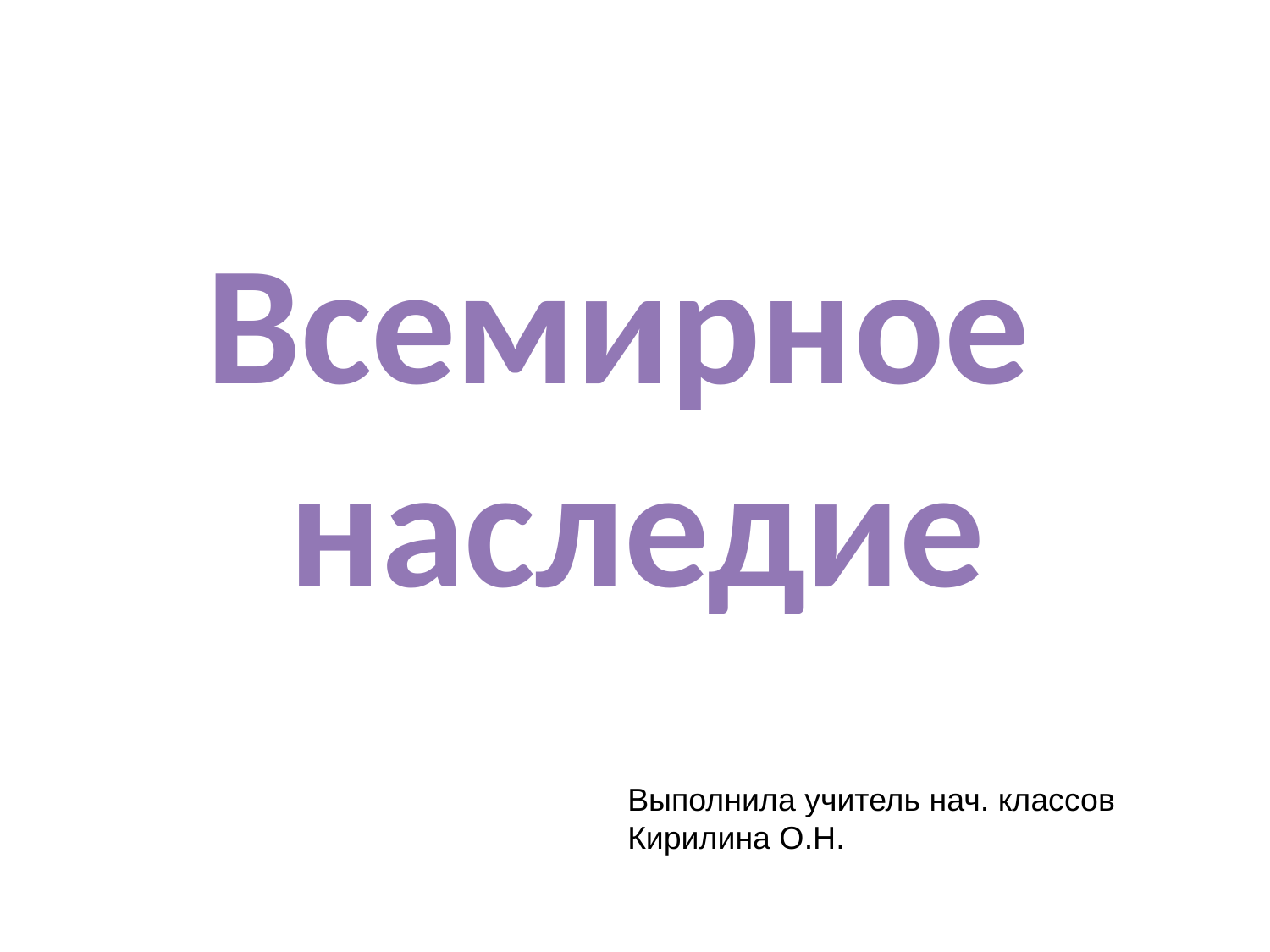

Всемирное
наследие
Выполнила учитель нач. классов
Кирилина О.Н.